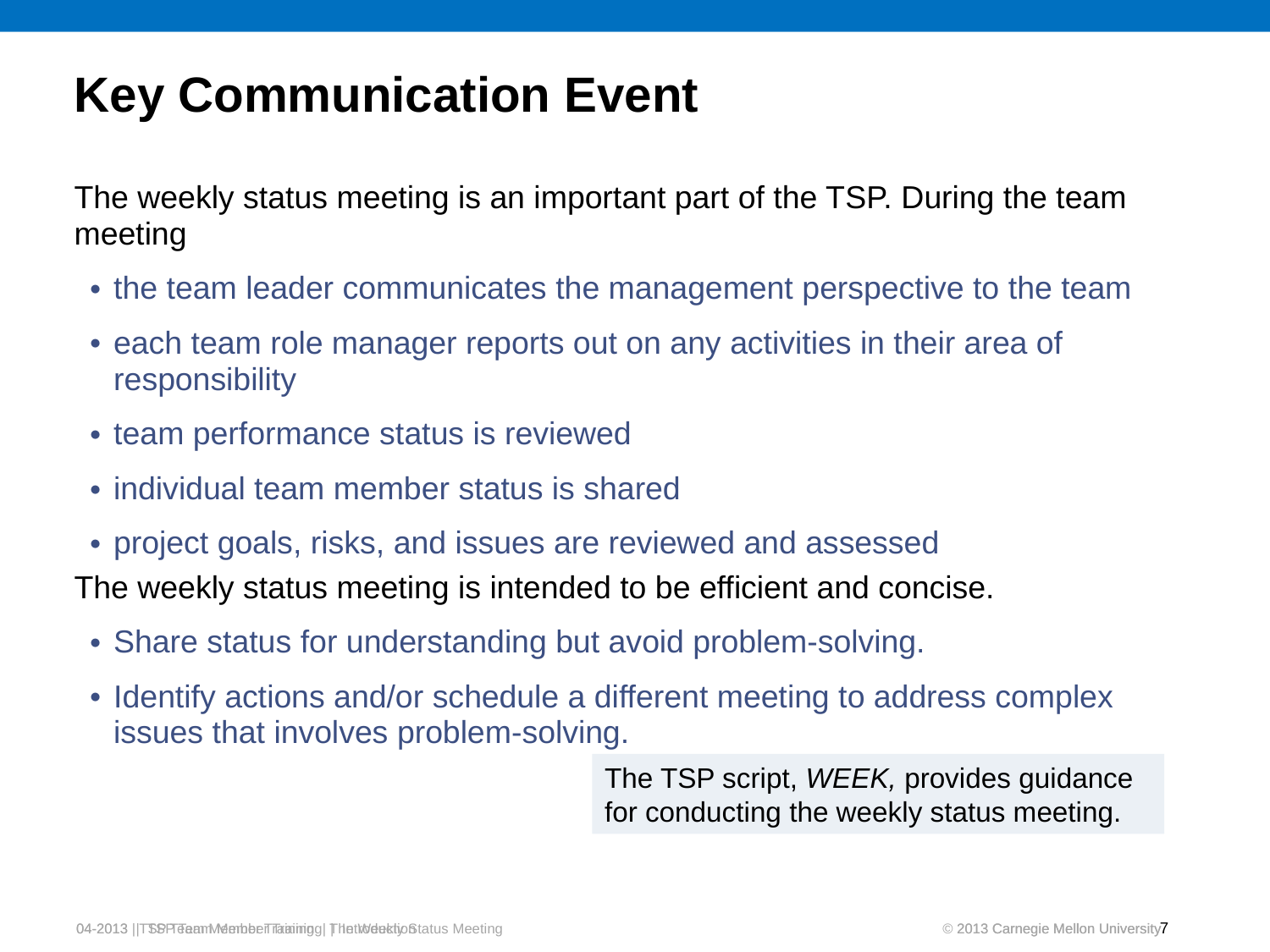

# Key Communication Event
The weekly status meeting is an important part of the TSP. During the team meeting
the team leader communicates the management perspective to the team
each team role manager reports out on any activities in their area of responsibility
team performance status is reviewed
individual team member status is shared
project goals, risks, and issues are reviewed and assessed
The weekly status meeting is intended to be efficient and concise.
Share status for understanding but avoid problem-solving.
Identify actions and/or schedule a different meeting to address complex
issues that involves problem-solving.
The TSP script, WEEK, provides guidance for conducting the weekly status meeting.